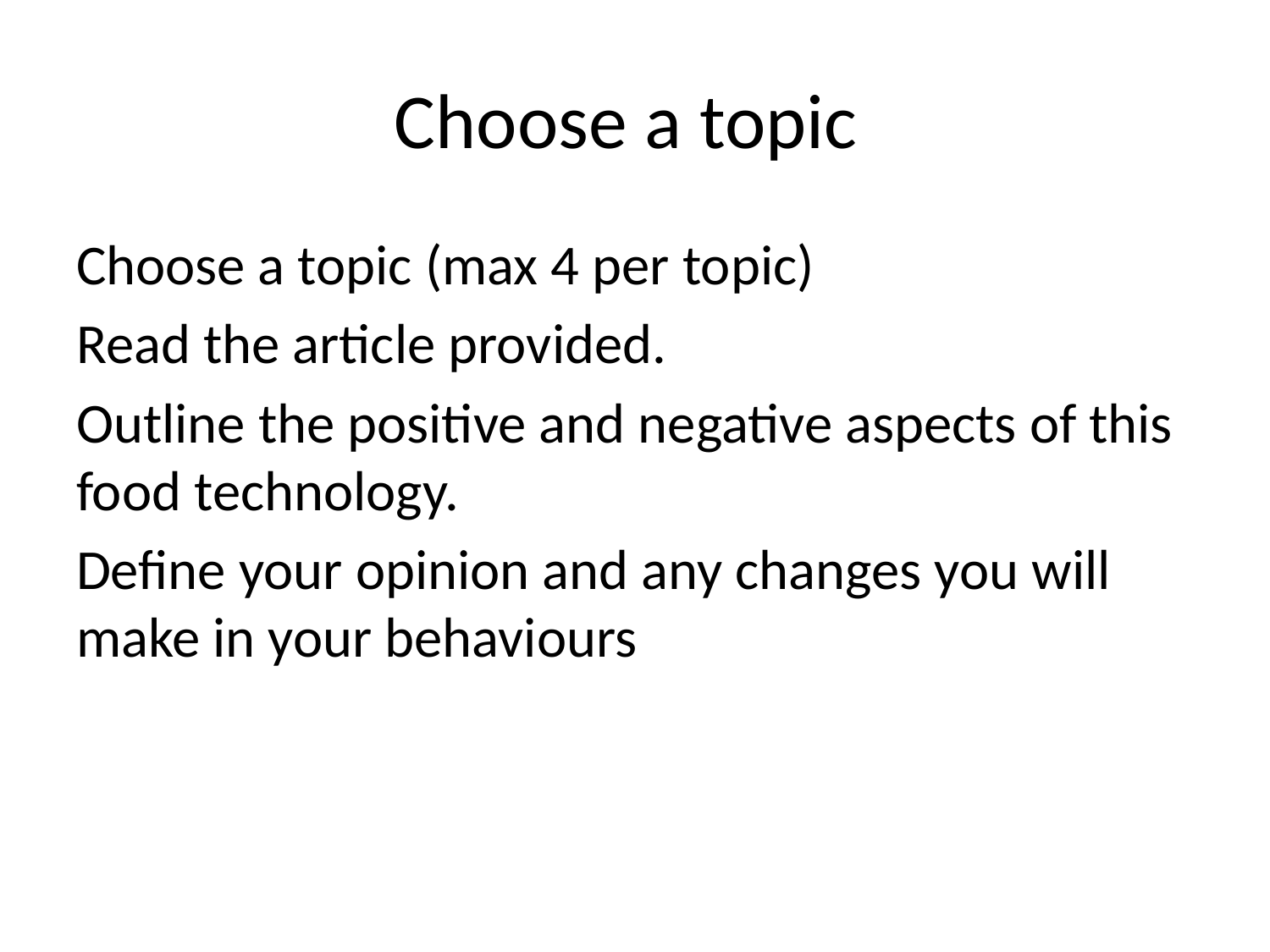

# Choose a topic
Choose a topic (max 4 per topic)
Read the article provided.
Outline the positive and negative aspects of this food technology.
Define your opinion and any changes you will make in your behaviours